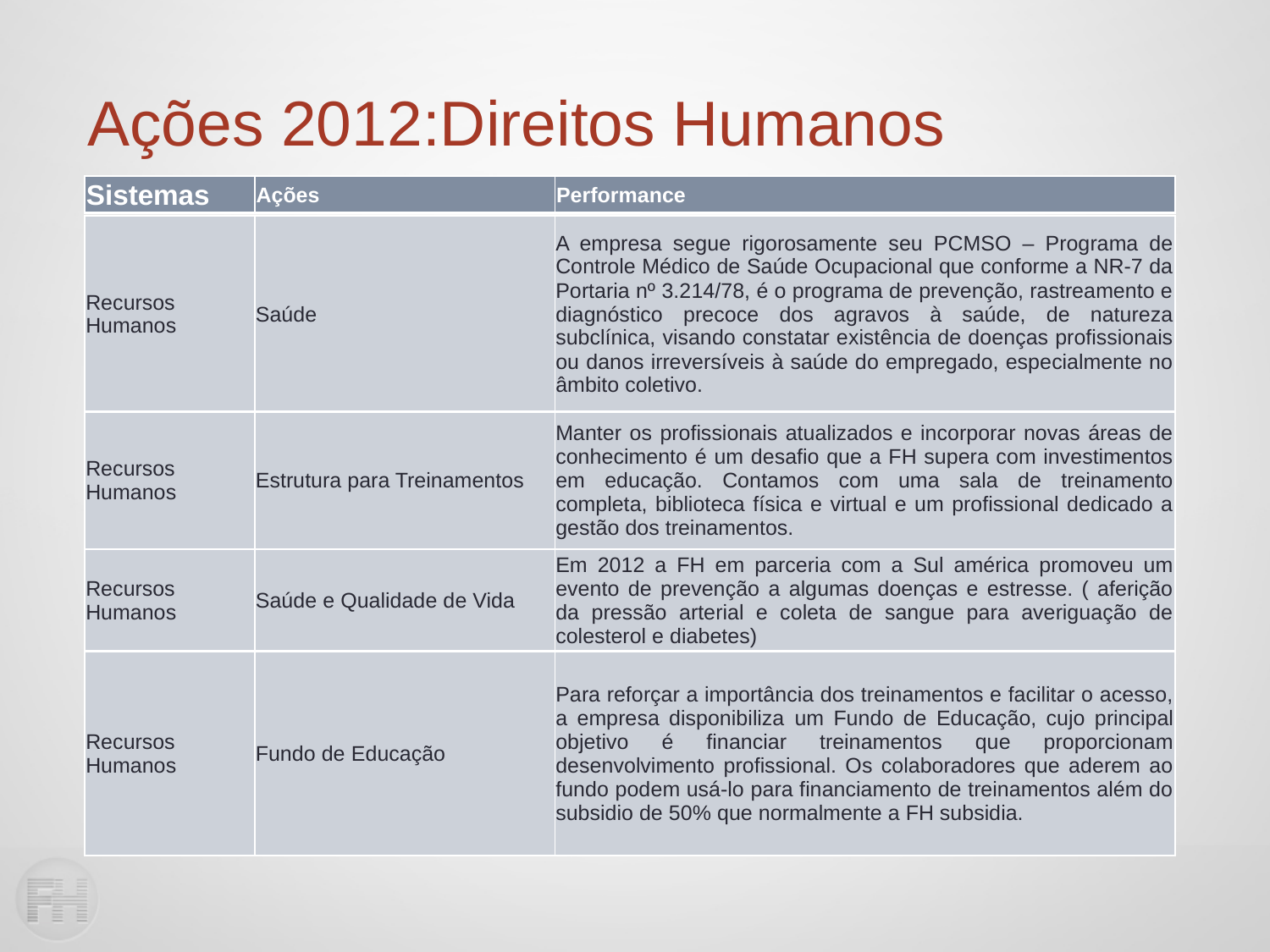

Ações 2012:Direitos Humanos
| Sistemas | Ações | Performance |
| --- | --- | --- |
| Recursos Humanos | Saúde | A empresa segue rigorosamente seu PCMSO – Programa de Controle Médico de Saúde Ocupacional que conforme a NR-7 da Portaria nº 3.214/78, é o programa de prevenção, rastreamento e diagnóstico precoce dos agravos à saúde, de natureza subclínica, visando constatar existência de doenças profissionais ou danos irreversíveis à saúde do empregado, especialmente no âmbito coletivo. |
| --- | --- | --- |
| Recursos Humanos | Estrutura para Treinamentos | Manter os profissionais atualizados e incorporar novas áreas de conhecimento é um desafio que a FH supera com investimentos em educação. Contamos com uma sala de treinamento completa, biblioteca física e virtual e um profissional dedicado a gestão dos treinamentos. |
| Recursos Humanos | Saúde e Qualidade de Vida | Em 2012 a FH em parceria com a Sul américa promoveu um evento de prevenção a algumas doenças e estresse. ( aferição da pressão arterial e coleta de sangue para averiguação de colesterol e diabetes) |
| Recursos Humanos | Fundo de Educação | Para reforçar a importância dos treinamentos e facilitar o acesso, a empresa disponibiliza um Fundo de Educação, cujo principal objetivo é financiar treinamentos que proporcionam desenvolvimento profissional. Os colaboradores que aderem ao fundo podem usá-lo para financiamento de treinamentos além do subsidio de 50% que normalmente a FH subsidia. |